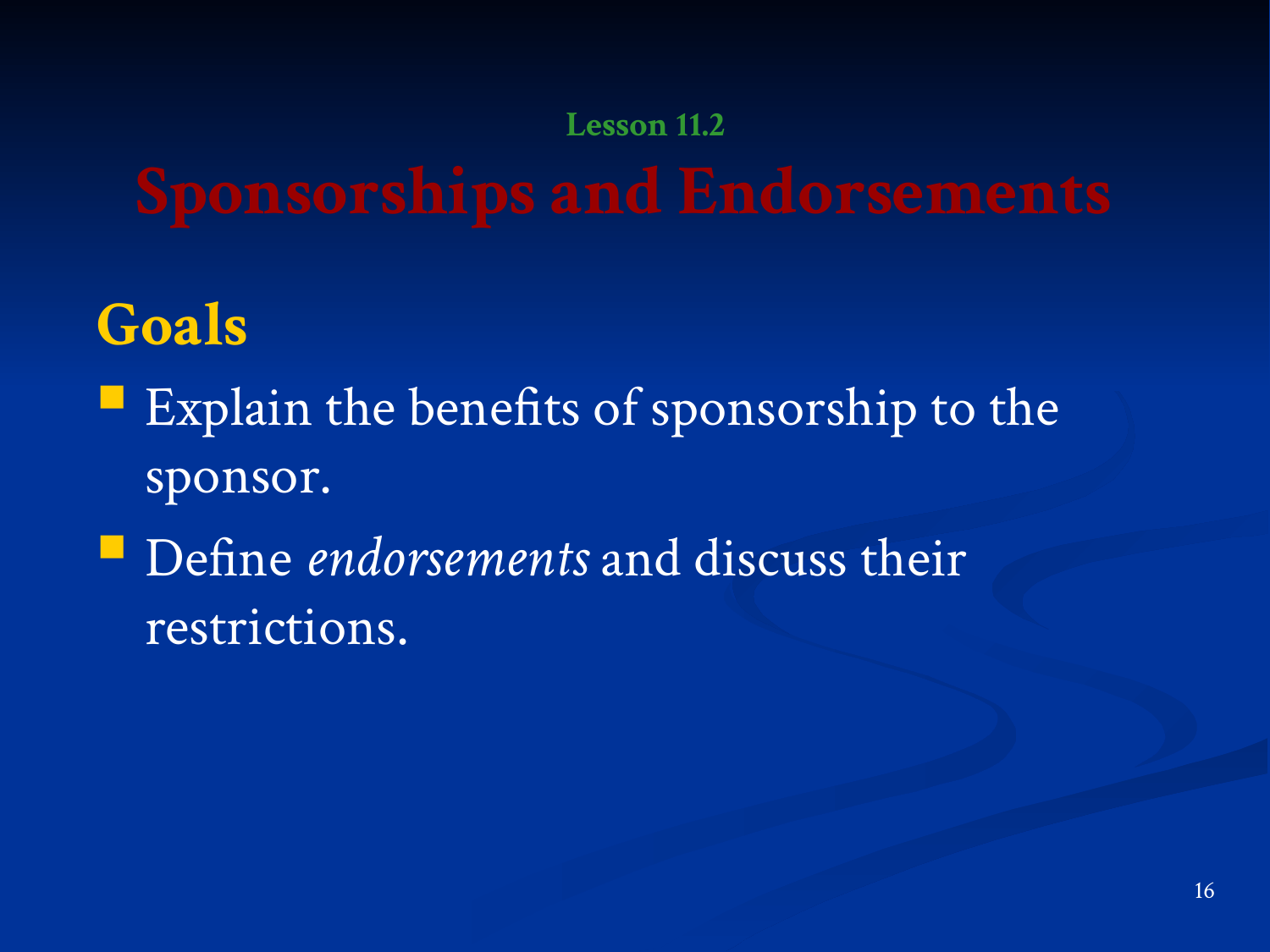

Lesson 11.2
Sponsorships and Endorsements
Goals
Explain the benefits of sponsorship to the sponsor.
Define endorsements and discuss their restrictions.
16